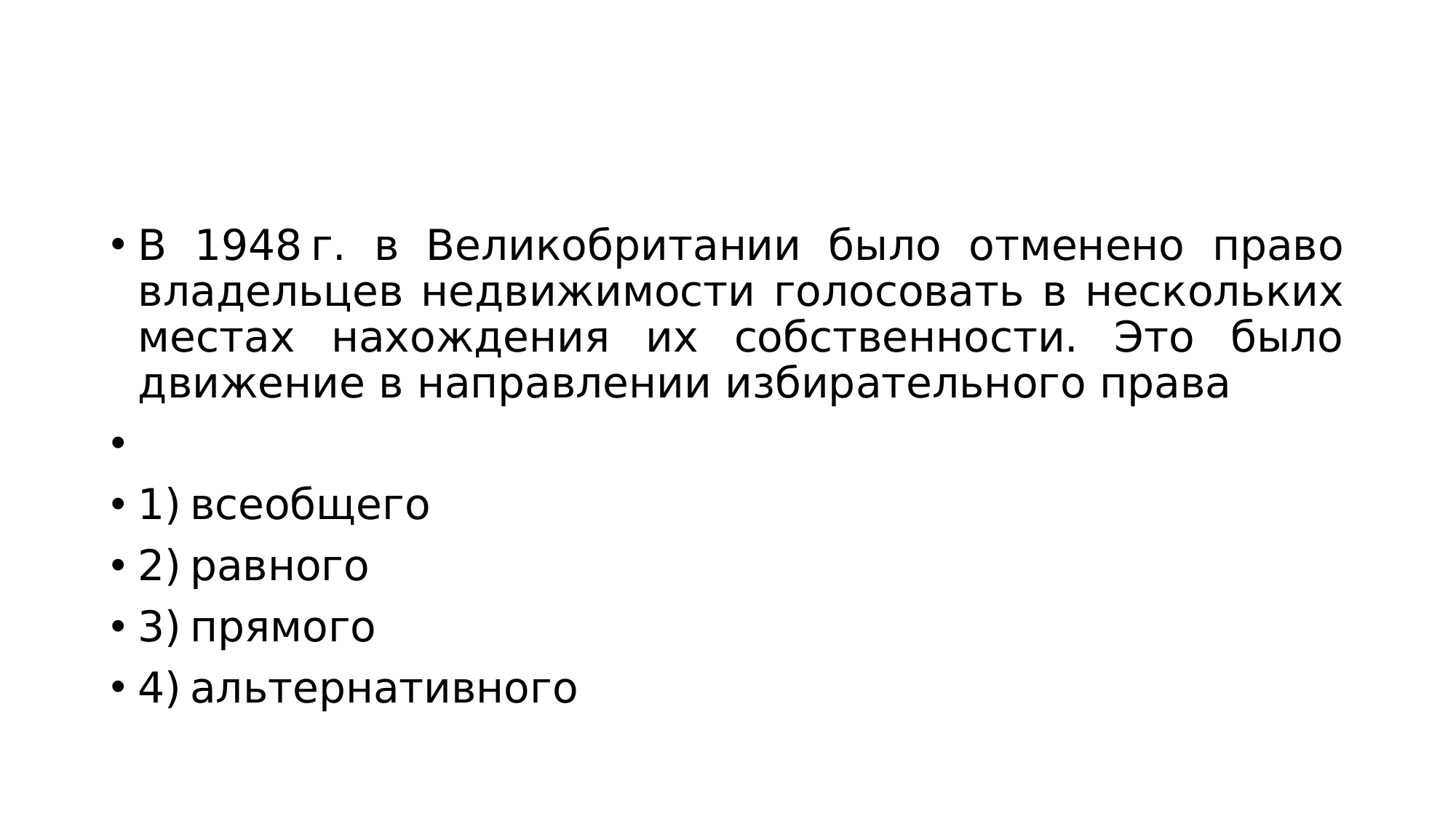

#
В 1948 г. в Великобритании было отменено право владельцев недвижимости голосовать в нескольких местах нахождения их собственности. Это было движение в направлении избирательного права

1) всеобщего
2) равного
3) прямого
4) альтернативного